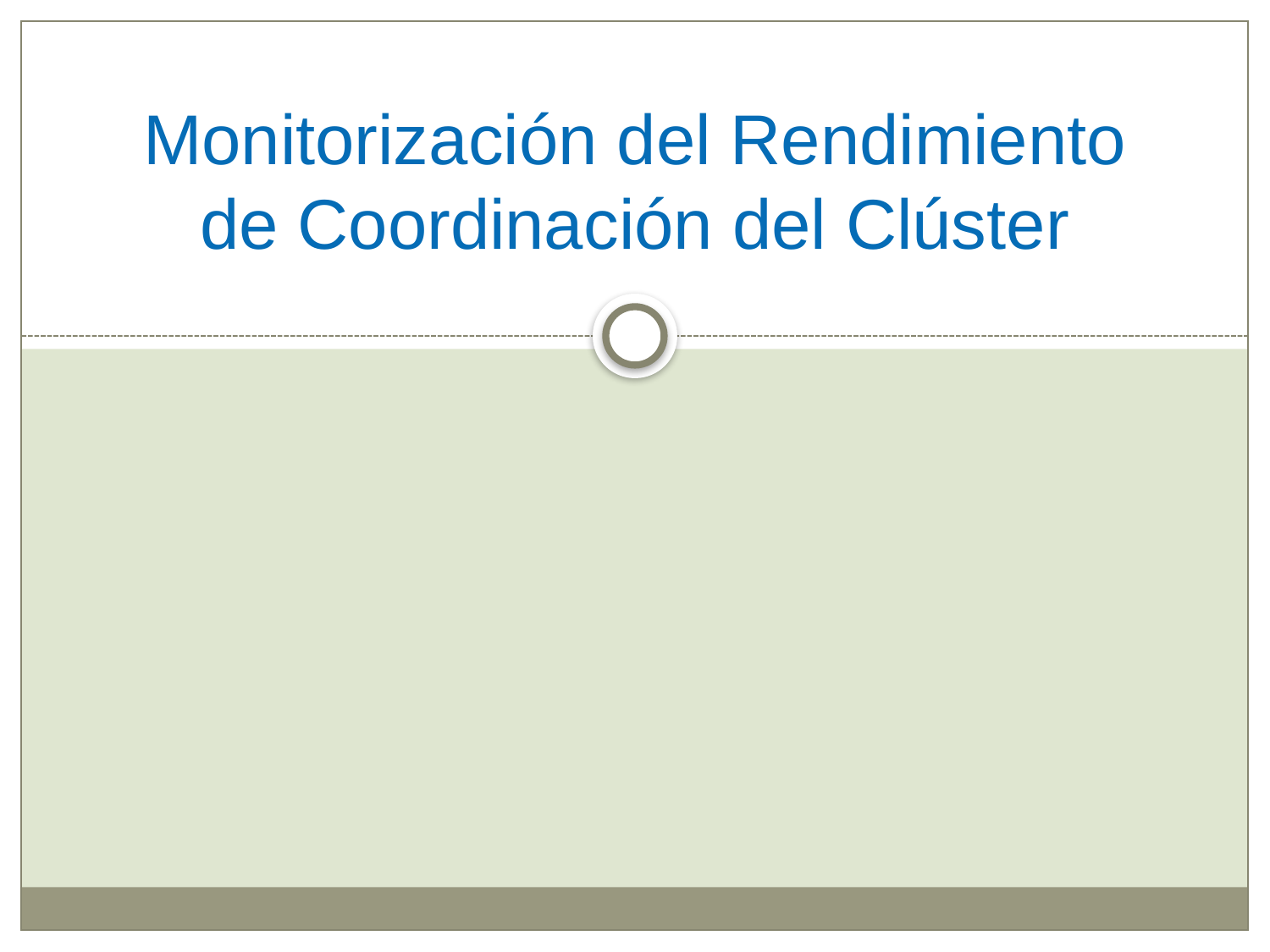

# Monitorización del Rendimiento de Coordinación del Clúster